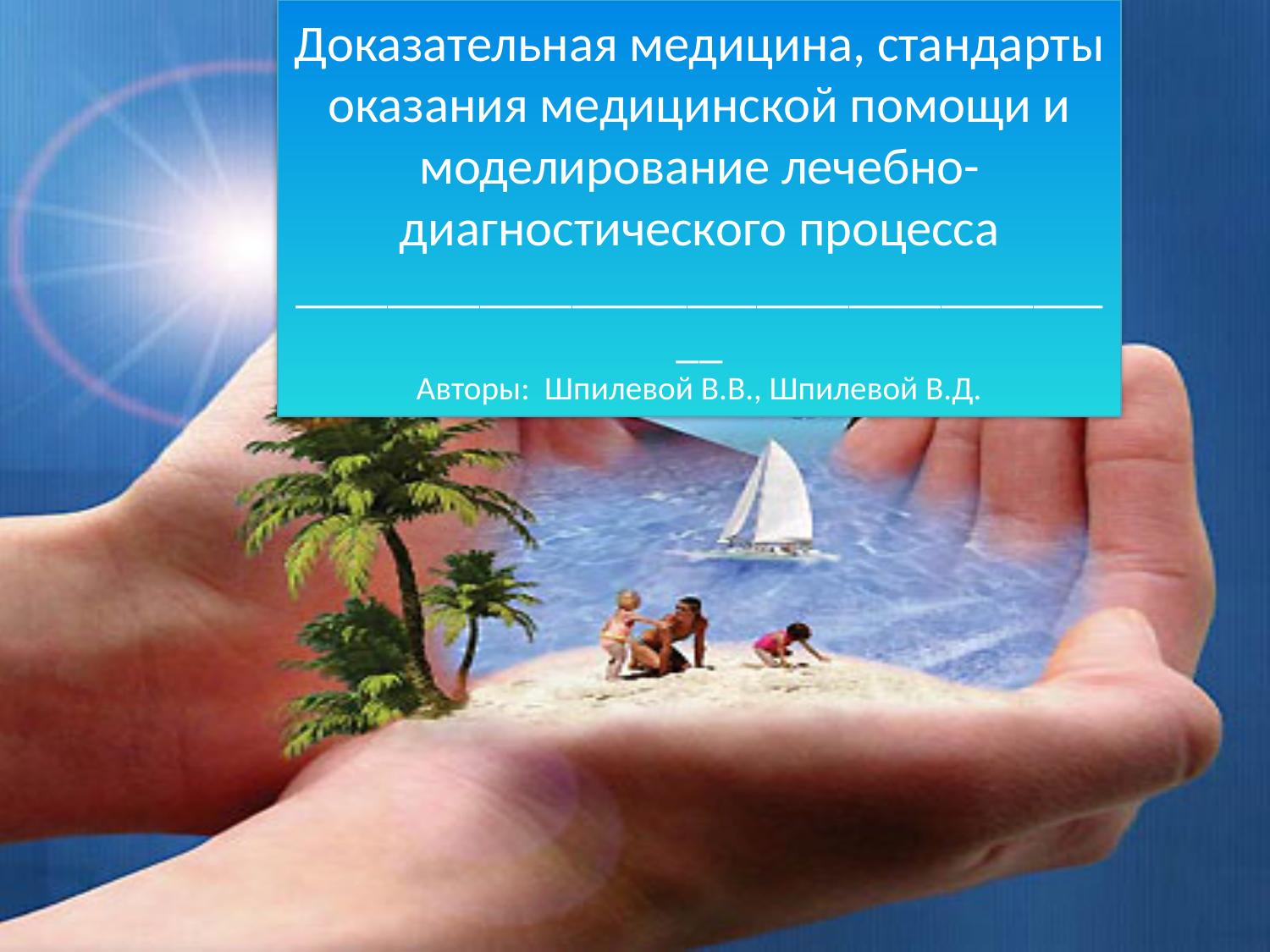

# Доказательная медицина, стандарты оказания медицинской помощи и моделирование лечебно-диагностического процесса _____________________________________ Авторы:  Шпилевой В.В., Шпилевой В.Д.